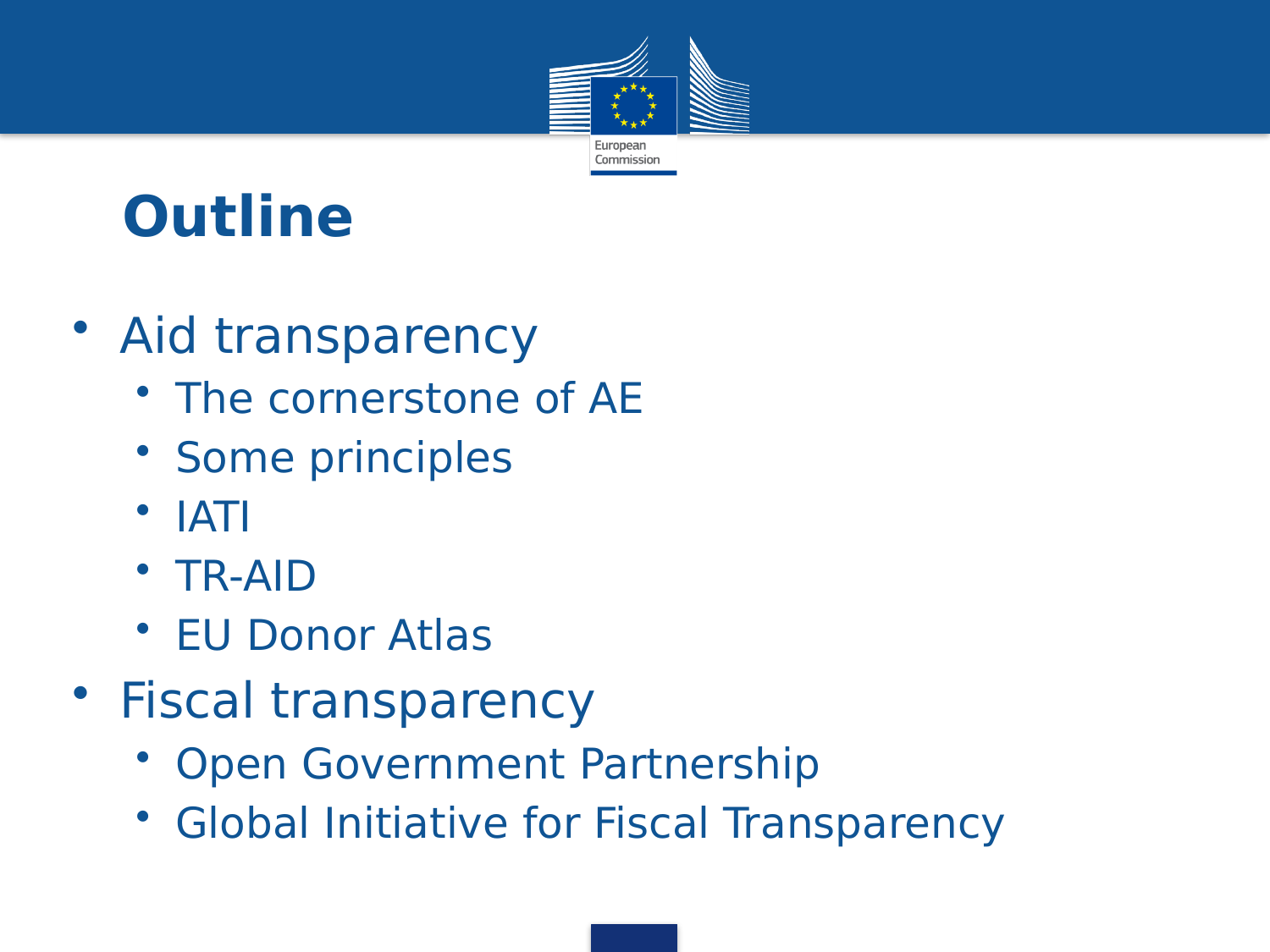

# Outline
Aid transparency
The cornerstone of AE
Some principles
IATI
TR-AID
EU Donor Atlas
Fiscal transparency
Open Government Partnership
Global Initiative for Fiscal Transparency